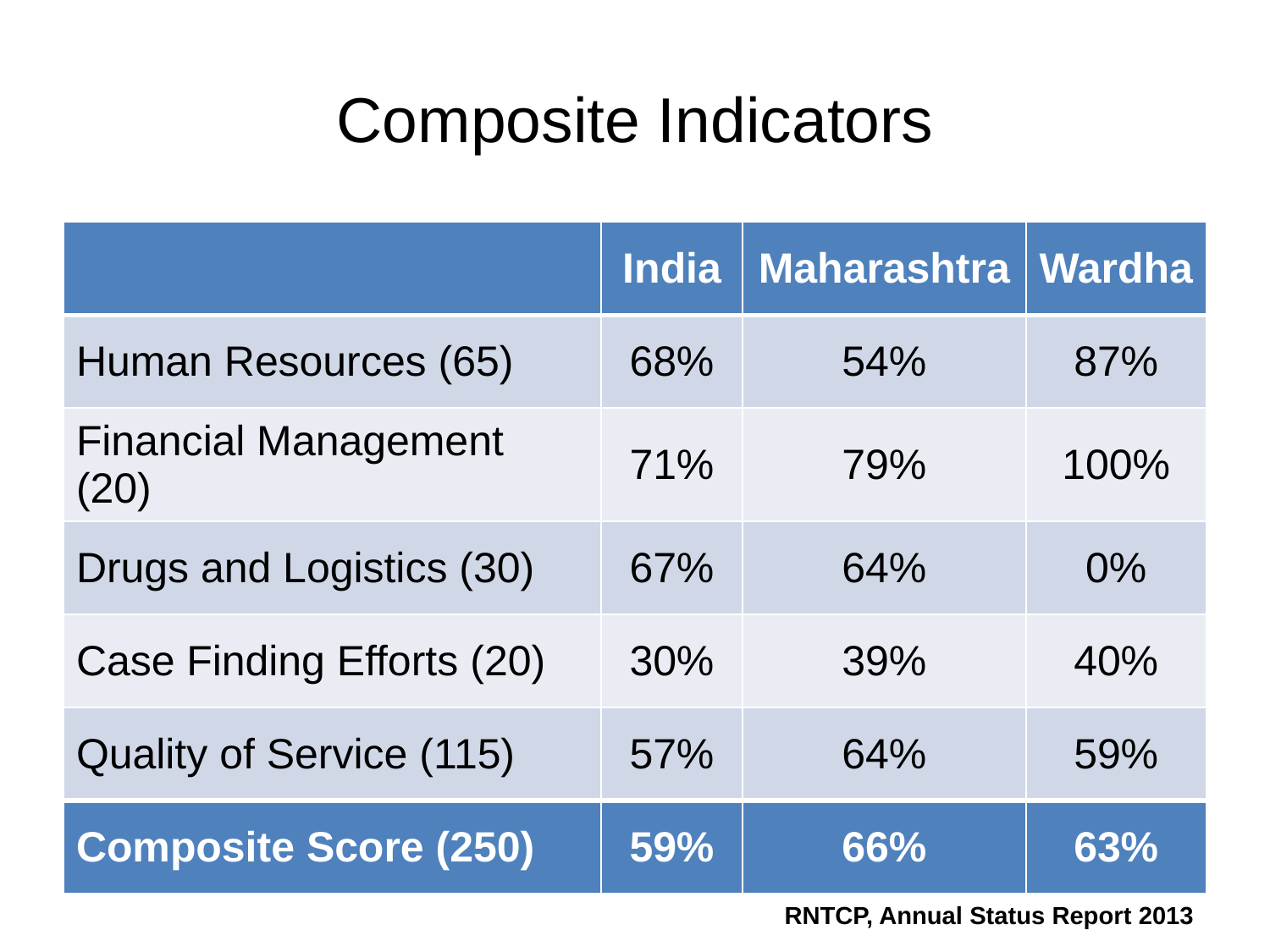

# Composite Indicators
|  | India | Maharashtra | Wardha |
| --- | --- | --- | --- |
| Human Resources (65) | 68% | 54% | 87% |
| Financial Management (20) | 71% | 79% | 100% |
| Drugs and Logistics (30) | 67% | 64% | 0% |
| Case Finding Efforts (20) | 30% | 39% | 40% |
| Quality of Service (115) | 57% | 64% | 59% |
| Composite Score (250) | 59% | 66% | 63% |
RNTCP, Annual Status Report 2013